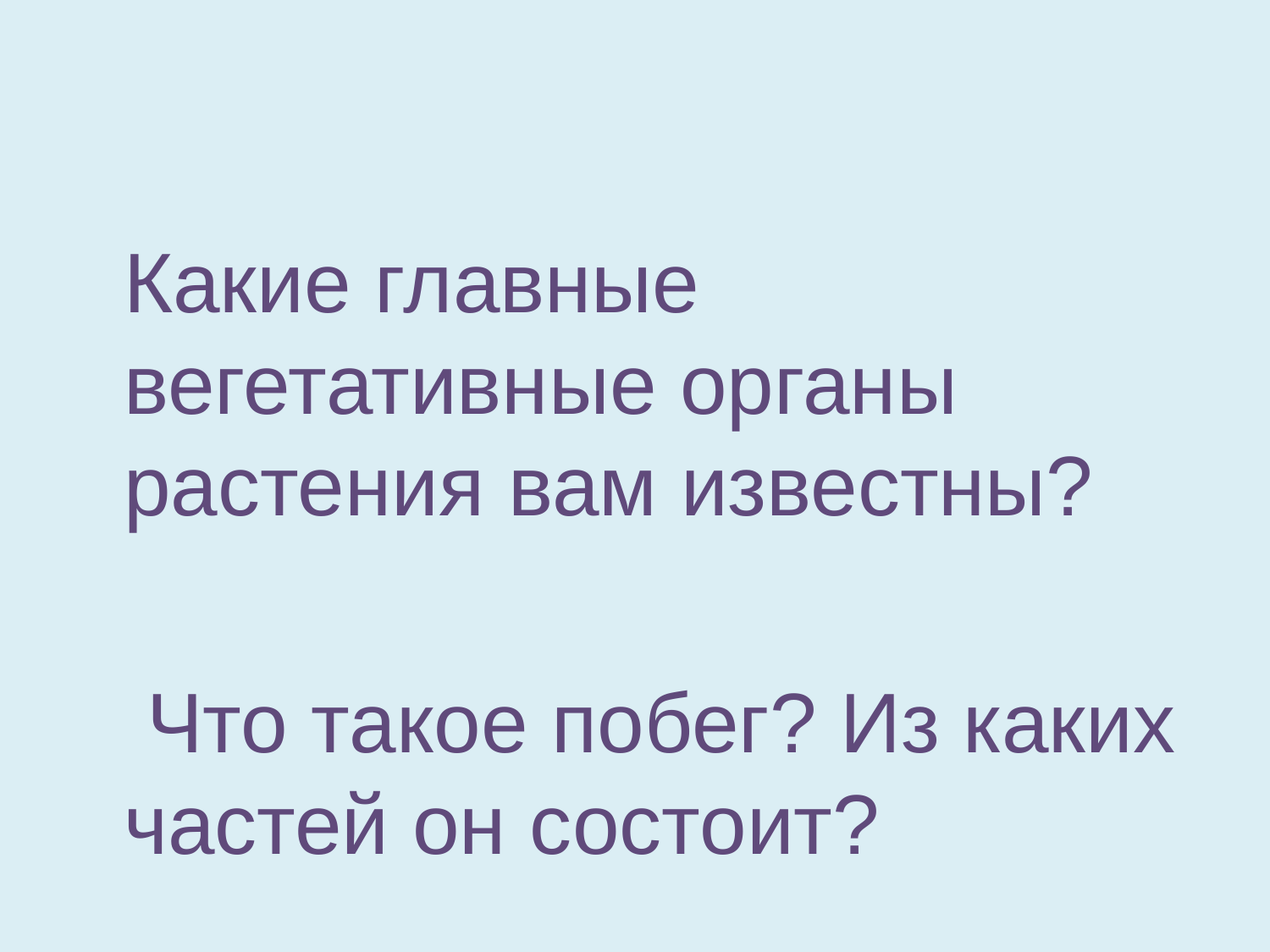

Какие главные вегетативные органы растения вам известны?

   Что такое побег? Из каких частей он состоит?